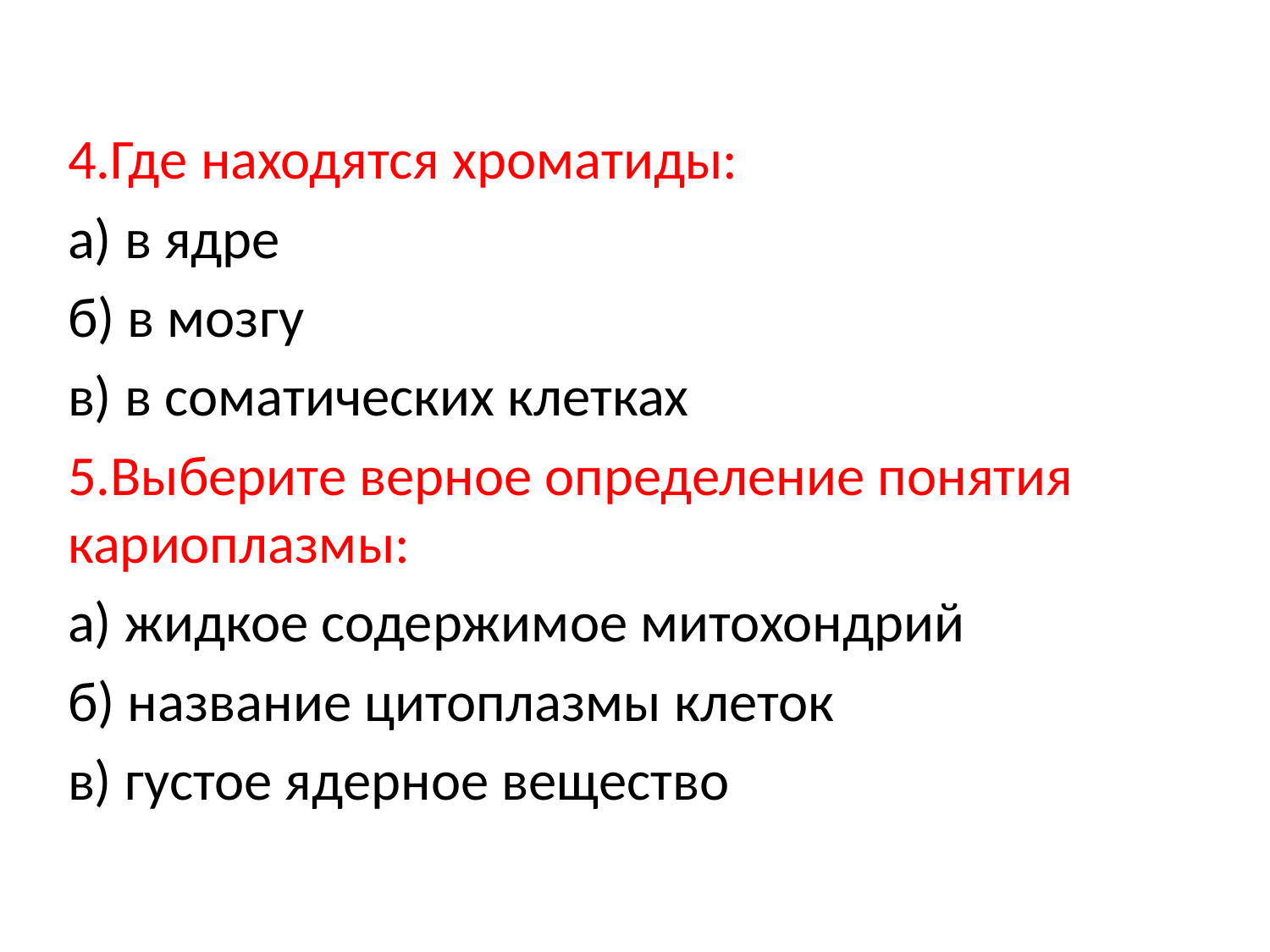

4.Где находятся хроматиды:
а) в ядре
б) в мозгу
в) в соматических клетках
5.Выберите верное определение понятия кариоплазмы:
а) жидкое содержимое митохондрий
б) название цитоплазмы клеток
в) густое ядерное вещество